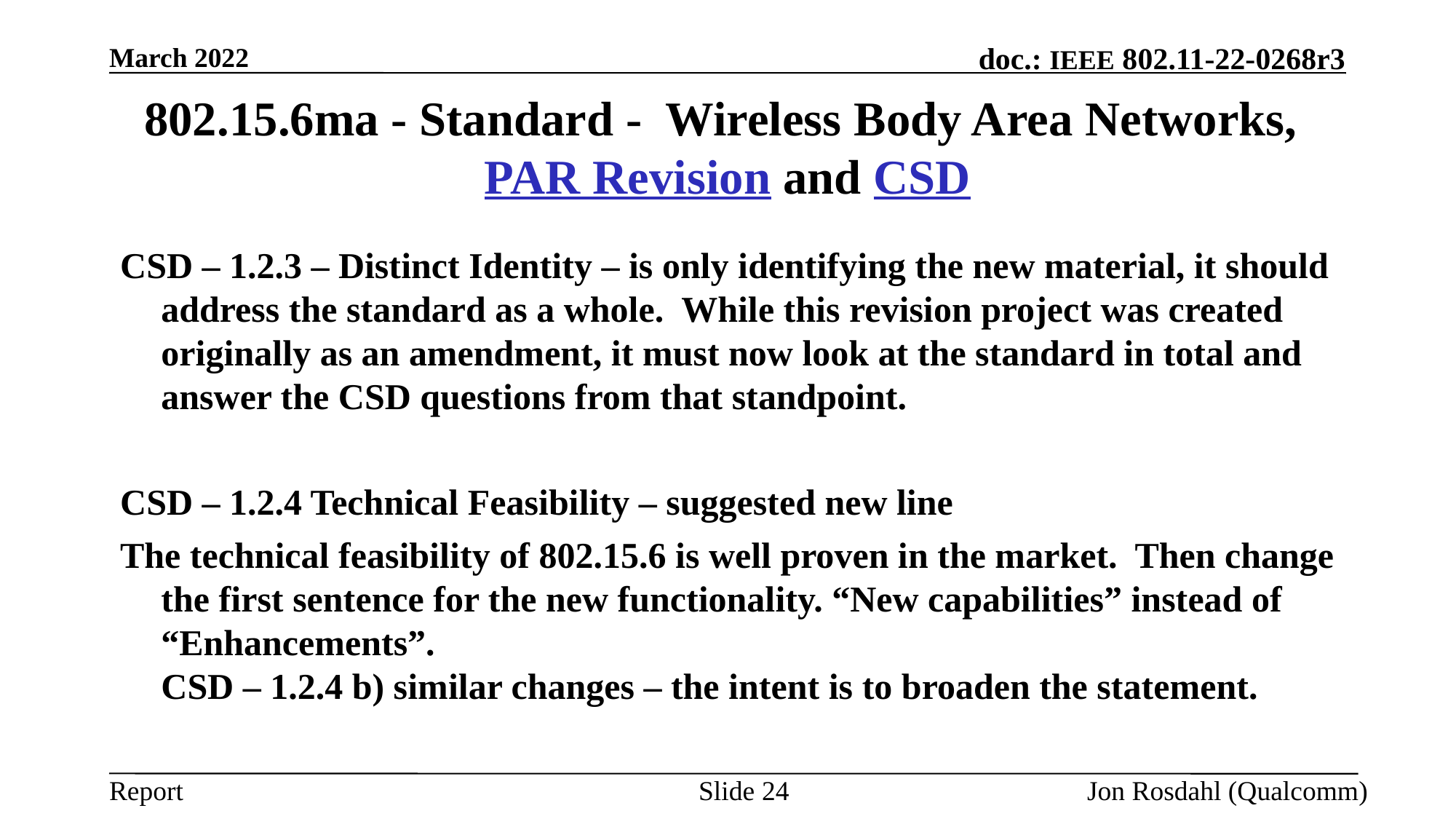

March 2022
# 802.15.6ma - Standard -  Wireless Body Area Networks, PAR Revision and CSD
CSD – 1.2.3 – Distinct Identity – is only identifying the new material, it should address the standard as a whole.  While this revision project was created originally as an amendment, it must now look at the standard in total and answer the CSD questions from that standpoint.

CSD – 1.2.4 Technical Feasibility – suggested new line
The technical feasibility of 802.15.6 is well proven in the market.  Then change the first sentence for the new functionality. “New capabilities” instead of “Enhancements”.
CSD – 1.2.4 b) similar changes – the intent is to broaden the statement.
Slide 24
Jon Rosdahl (Qualcomm)